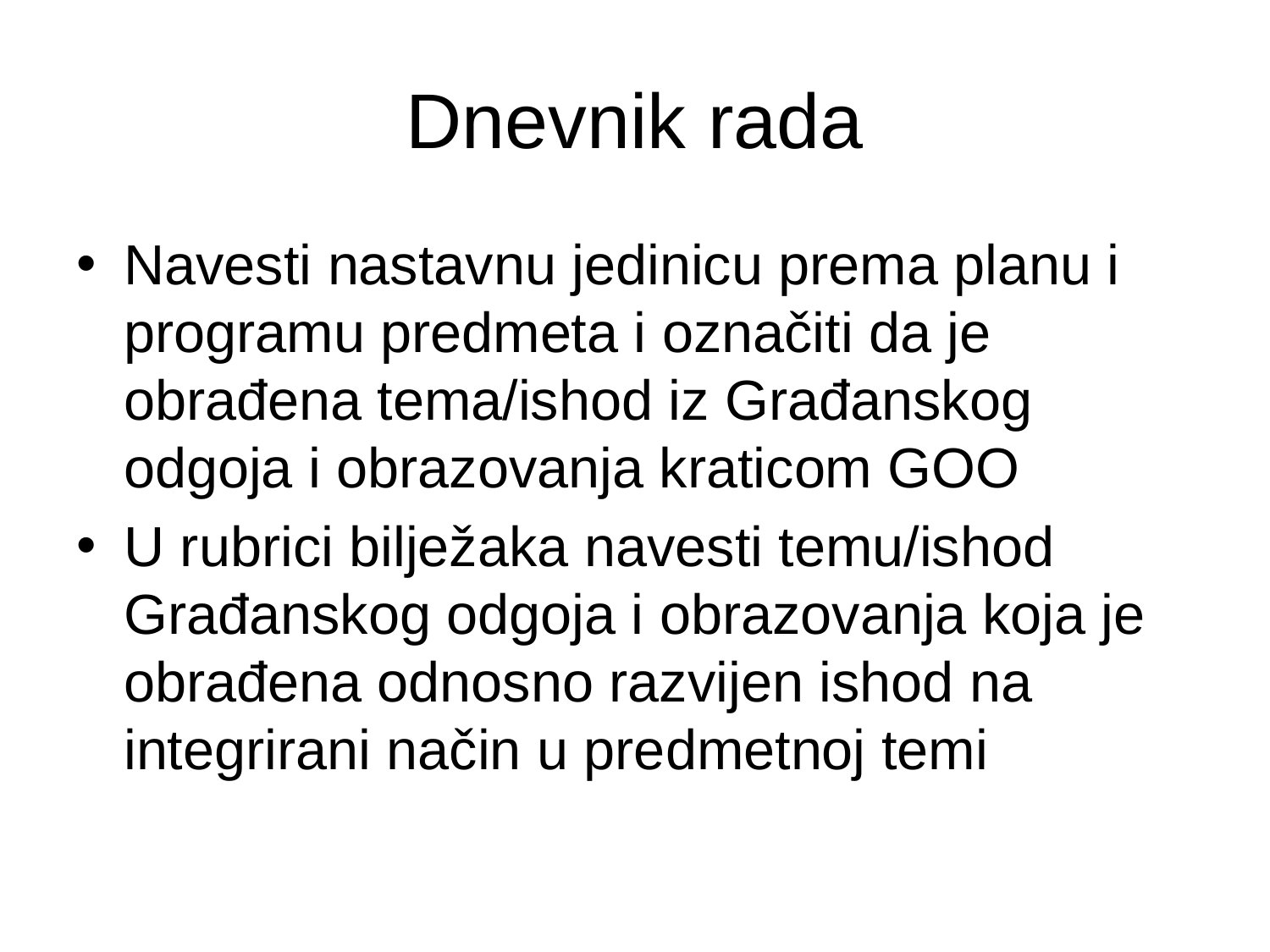

# Dnevnik rada
Navesti nastavnu jedinicu prema planu i programu predmeta i označiti da je obrađena tema/ishod iz Građanskog odgoja i obrazovanja kraticom GOO
U rubrici bilježaka navesti temu/ishod Građanskog odgoja i obrazovanja koja je obrađena odnosno razvijen ishod na integrirani način u predmetnoj temi